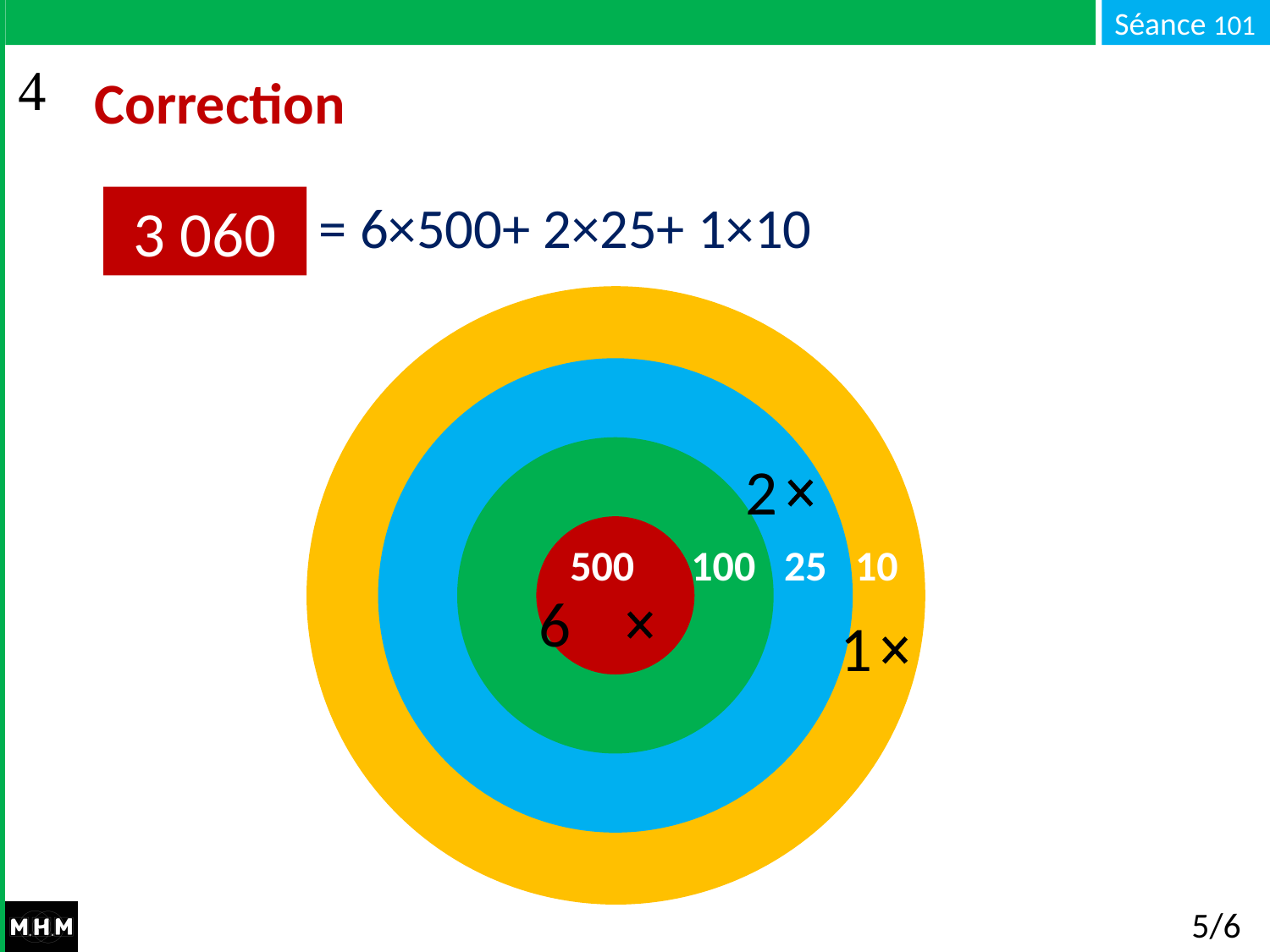

# Correction
= 6×500+ 2×25+ 1×10
3 060

   500      100   25   10
2

6

1

5/6